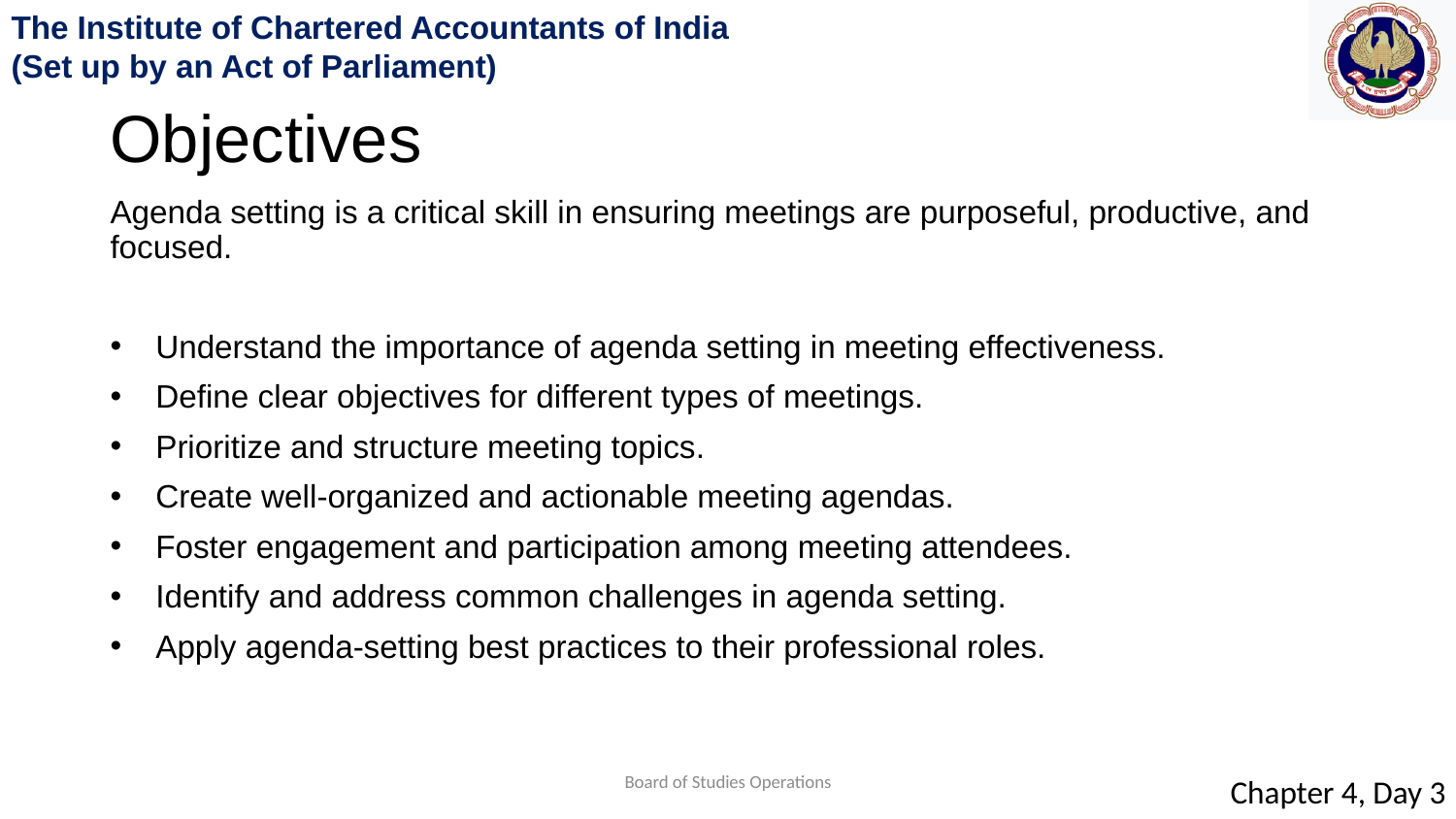

Objectives
Agenda setting is a critical skill in ensuring meetings are purposeful, productive, and focused.

Understand the importance of agenda setting in meeting effectiveness.
Define clear objectives for different types of meetings.
Prioritize and structure meeting topics.
Create well-organized and actionable meeting agendas.
Foster engagement and participation among meeting attendees.
Identify and address common challenges in agenda setting.
Apply agenda-setting best practices to their professional roles.
Board of Studies Operations